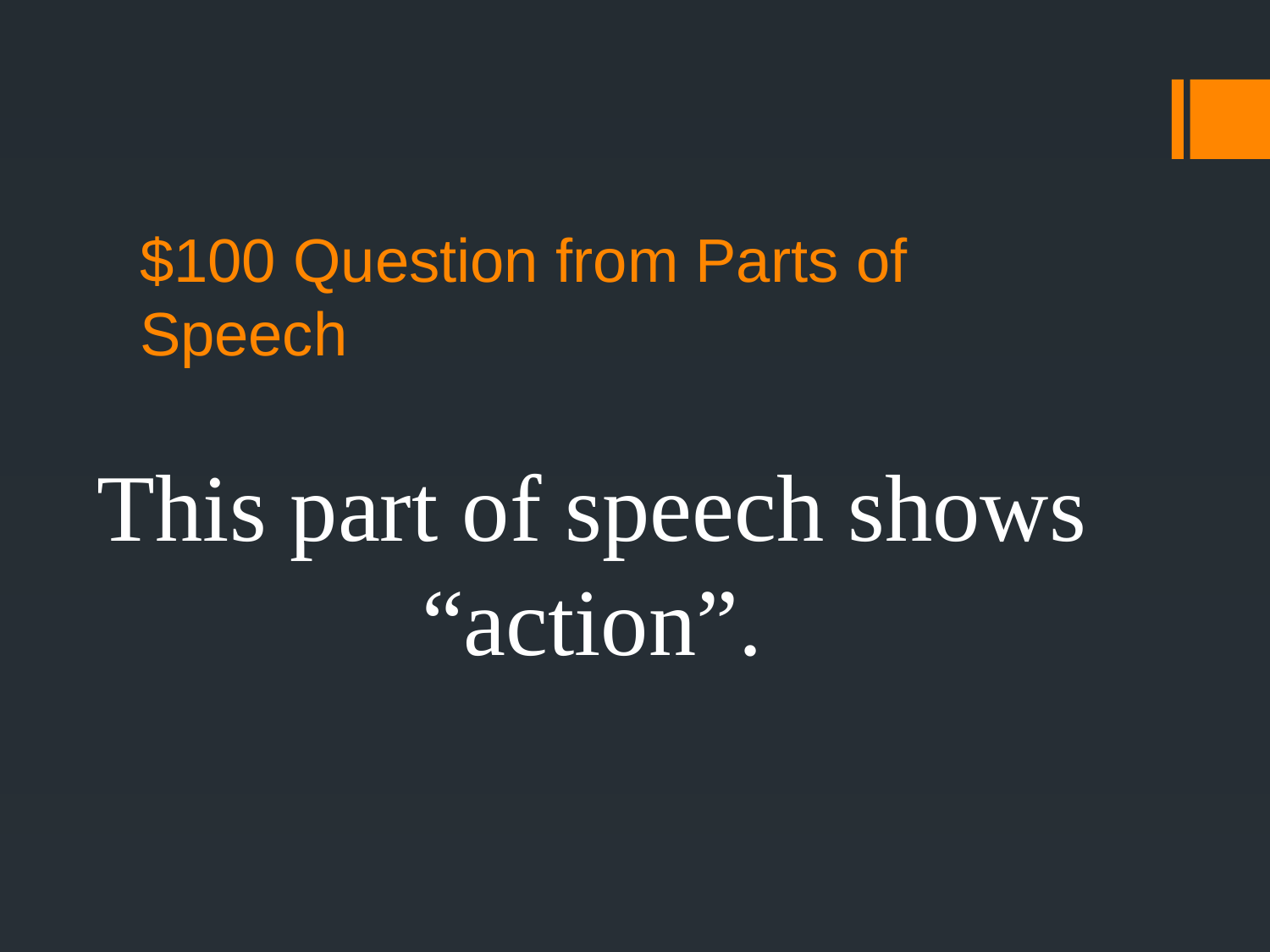

# $100 Question from Parts of Speech
This part of speech shows “action”.